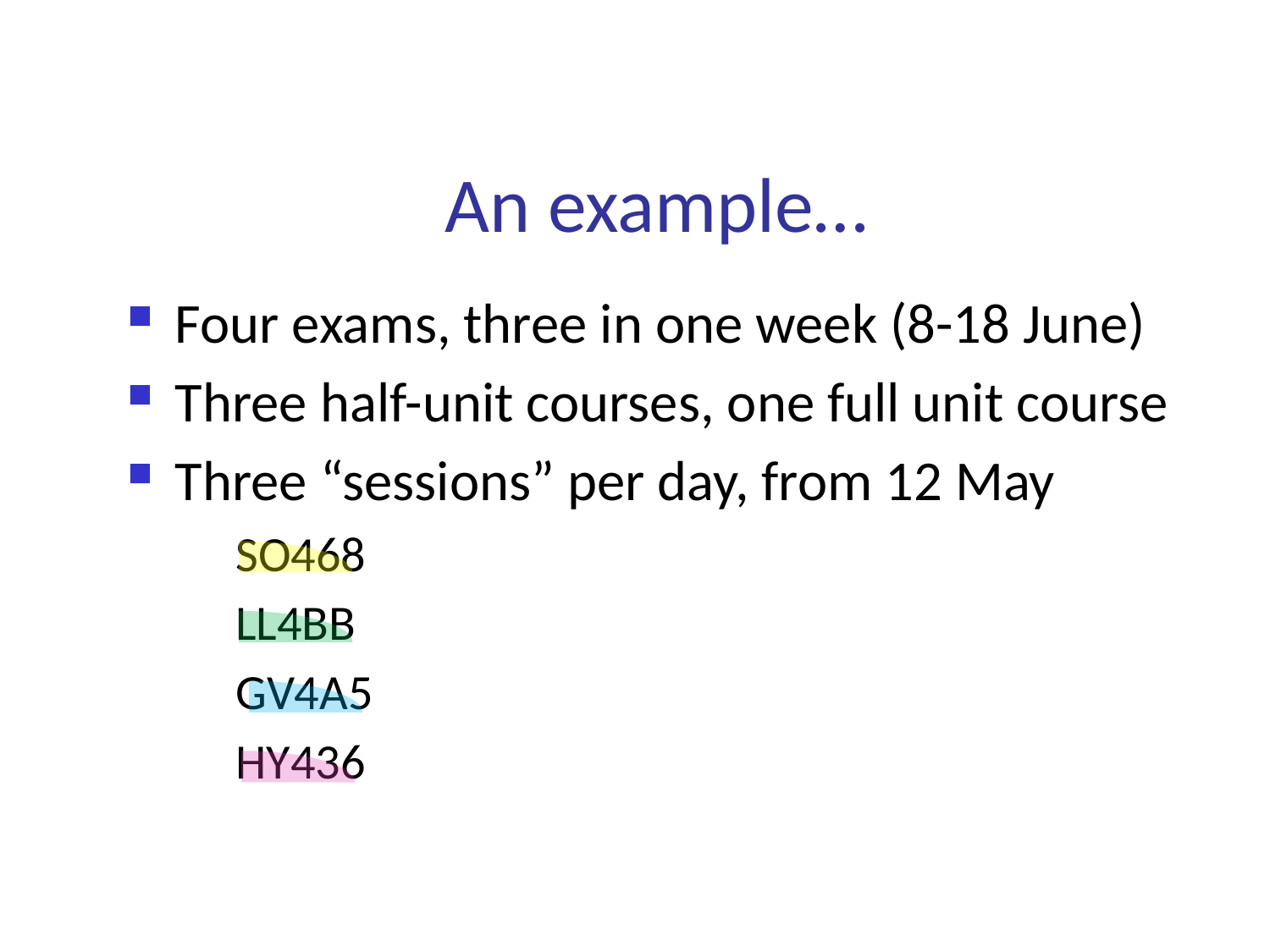

An example…
Four exams, three in one week (8-18 June)
Three half-unit courses, one full unit course
Three “sessions” per day, from 12 May
    SO468
    LL4BB
    GV4A5
    HY436